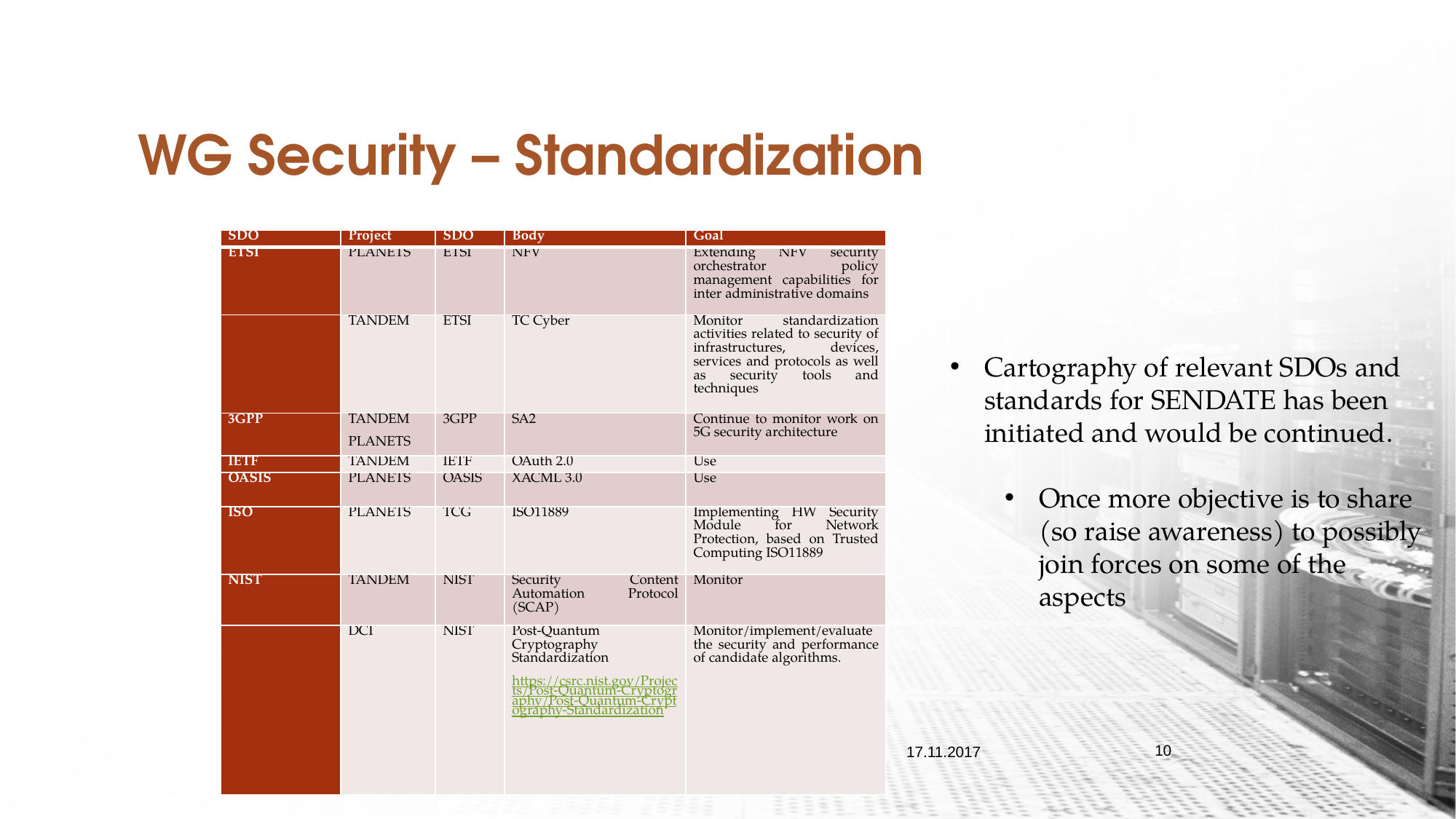

# WG Security – Standardization
| SDO | Project | SDO | Body | Goal |
| --- | --- | --- | --- | --- |
| ETSI | PLANETS | ETSI | NFV | Extending NFV security orchestrator policy management capabilities for inter administrative domains |
|  | TANDEM | ETSI | TC Cyber | Monitor standardization activities related to security of infrastructures, devices, services and protocols as well as security tools and techniques |
| 3GPP | TANDEM PLANETS | 3GPP | SA2 | Continue to monitor work on 5G security architecture |
| IETF | TANDEM | IETF | OAuth 2.0 | Use |
| OASIS | PLANETS | OASIS | XACML 3.0 | Use |
| ISO | PLANETS | TCG | ISO11889 | Implementing HW Security Module for Network Protection, based on Trusted Computing ISO11889 |
| NIST | TANDEM | NIST | Security Content Automation Protocol (SCAP) | Monitor |
|  | DCI | NIST | Post-Quantum Cryptography Standardization https://csrc.nist.gov/Projects/Post-Quantum-Cryptography/Post-Quantum-Cryptography-Standardization | Monitor/implement/evaluate the security and performance of candidate algorithms. |
Cartography of relevant SDOs and standards for SENDATE has been initiated and would be continued.

Once more objective is to share (so raise awareness) to possibly join forces on some of the aspects
10
17.11.2017